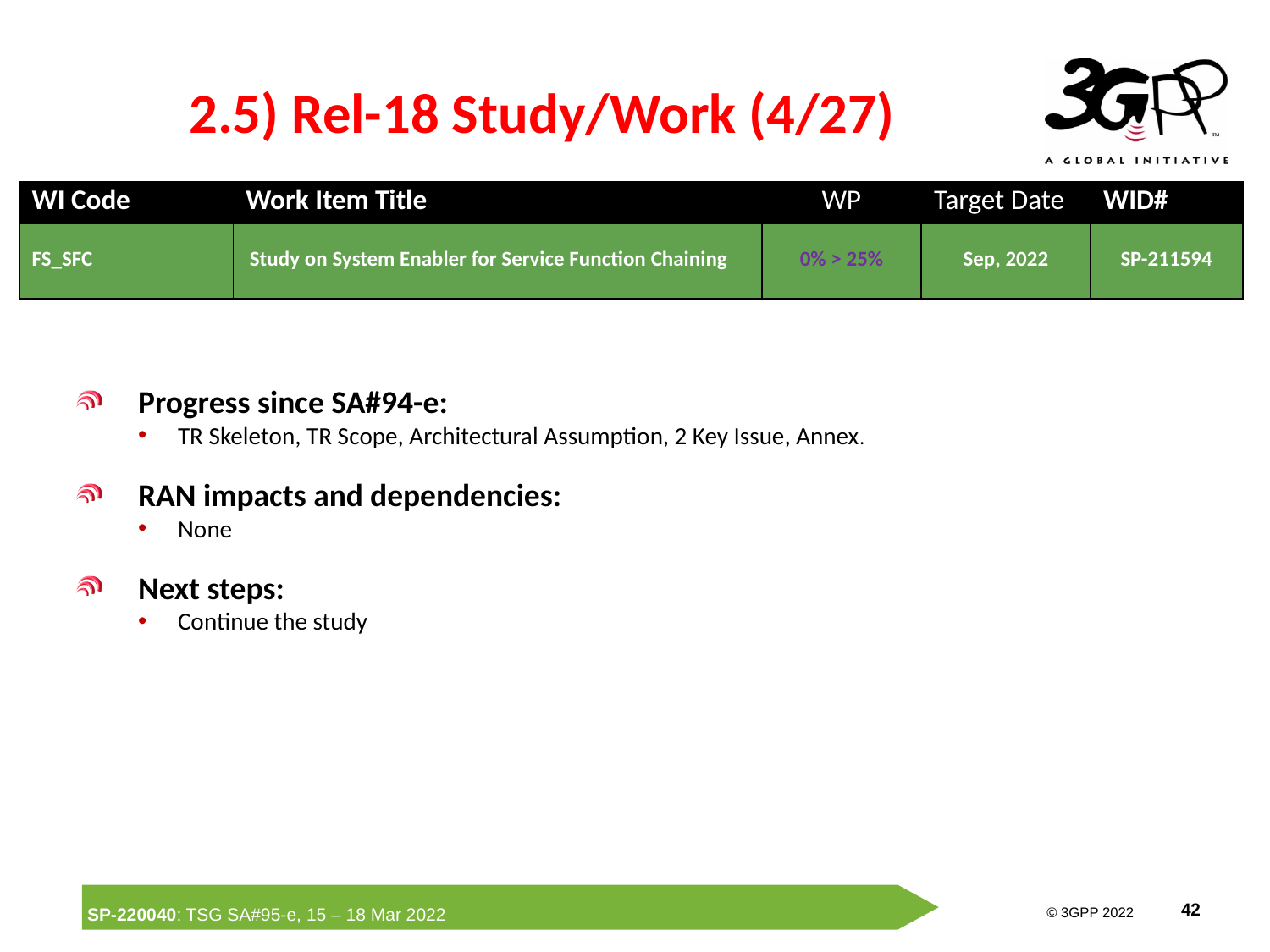

# 2.5) Rel-18 Study/Work (4/27)
| WI Code | Work Item Title | WP | Target Date | WID# |
| --- | --- | --- | --- | --- |
| FS\_SFC | Study on System Enabler for Service Function Chaining | 0% > 25% | Sep, 2022 | SP-211594 |
Progress since SA#94-e:
TR Skeleton, TR Scope, Architectural Assumption, 2 Key Issue, Annex.

RAN impacts and dependencies:
None

Next steps:
Continue the study